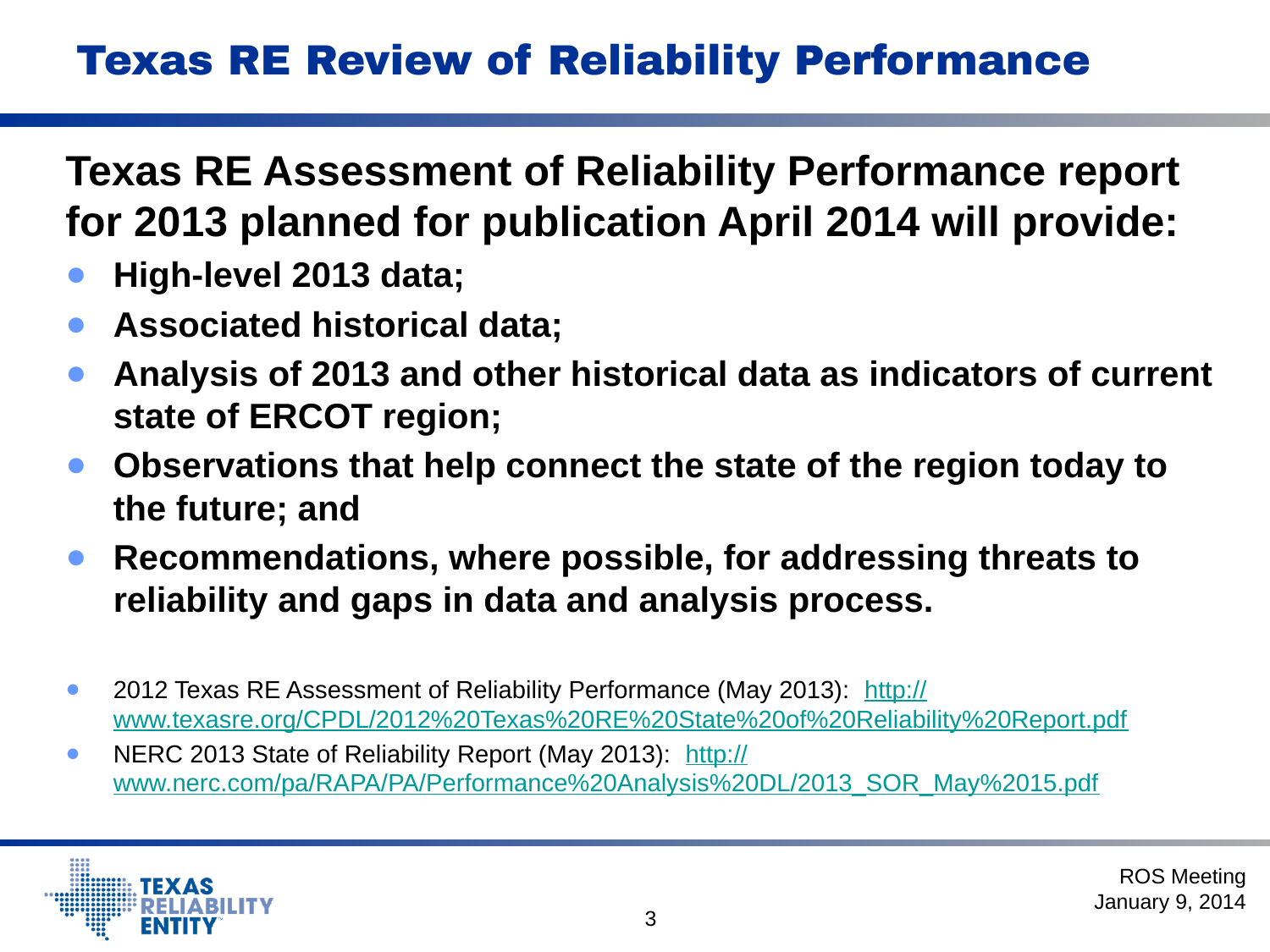

# Texas RE Review of Reliability Performance
Texas RE Assessment of Reliability Performance report for 2013 planned for publication April 2014 will provide:
High-level 2013 data;
Associated historical data;
Analysis of 2013 and other historical data as indicators of current state of ERCOT region;
Observations that help connect the state of the region today to the future; and
Recommendations, where possible, for addressing threats to reliability and gaps in data and analysis process.

2012 Texas RE Assessment of Reliability Performance (May 2013):  http://www.texasre.org/CPDL/2012%20Texas%20RE%20State%20of%20Reliability%20Report.pdf
NERC 2013 State of Reliability Report (May 2013):  http://www.nerc.com/pa/RAPA/PA/Performance%20Analysis%20DL/2013_SOR_May%2015.pdf

ROS Meeting
January 9, 2014